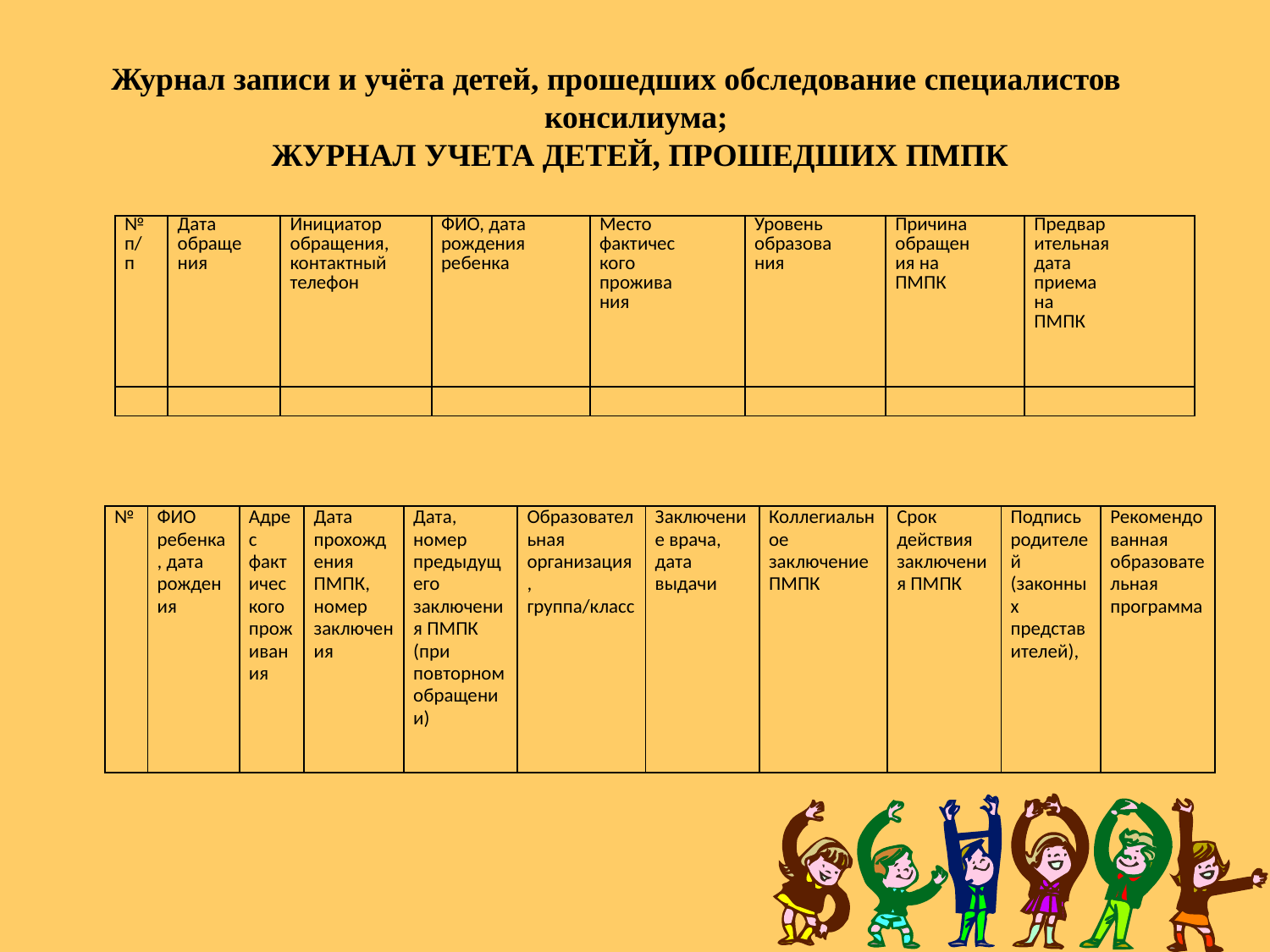

# Журнал записи и учёта детей, прошедших обследование специалистов консилиума; ЖУРНАЛ УЧЕТА ДЕТЕЙ, ПРОШЕДШИХ ПМПК
| № п/ п | Дата обраще ния | Инициатор обращения, контактный телефон | ФИО, дата рождения ребенка | Место фактичес кого прожива ния | Уровень образова ния | Причина обращен ия на ПМПК | Предвар ительная дата приема на ПМПК |
| --- | --- | --- | --- | --- | --- | --- | --- |
|  |  |  |  |  |  |  |  |
| № | ФИО ребенка, дата рождения | Адрес фактического проживания | Дата прохождения ПМПК, номер заключения | Дата, номер предыдущего заключения ПМПК (при повторном обращении) | Образовательная организация, группа/класс | Заключение врача, дата выдачи | Коллегиальное заключение ПМПК | Срок действия заключения ПМПК | Подпись родителей (законных представителей), | Рекомендованная образовательная программа |
| --- | --- | --- | --- | --- | --- | --- | --- | --- | --- | --- |